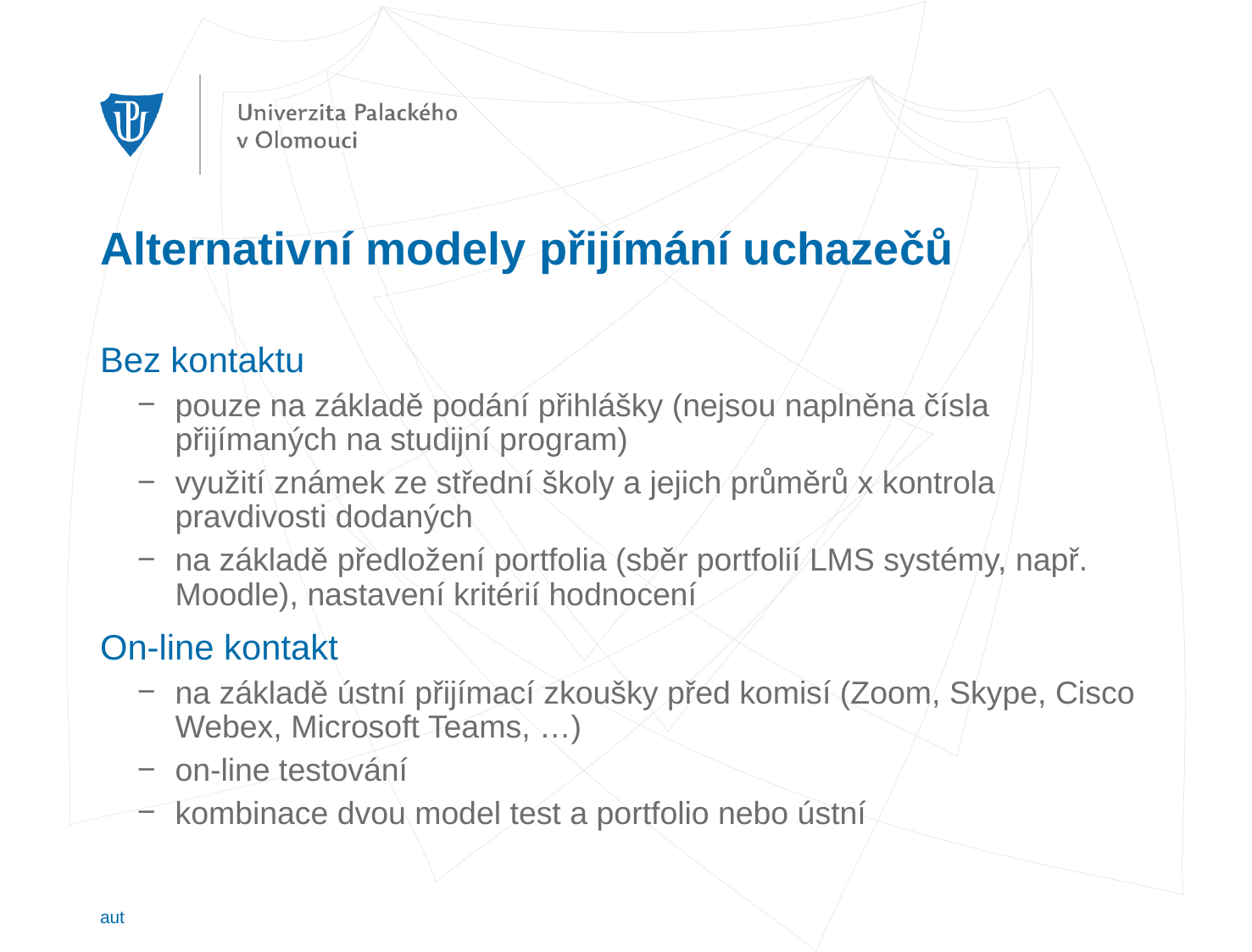

# Alternativní modely přijímání uchazečů
Bez kontaktu
pouze na základě podání přihlášky (nejsou naplněna čísla přijímaných na studijní program)
využití známek ze střední školy a jejich průměrů x kontrola pravdivosti dodaných
na základě předložení portfolia (sběr portfolií LMS systémy, např. Moodle), nastavení kritérií hodnocení
On-line kontakt
na základě ústní přijímací zkoušky před komisí (Zoom, Skype, Cisco Webex, Microsoft Teams, …)
on-line testování
kombinace dvou model test a portfolio nebo ústní

aut